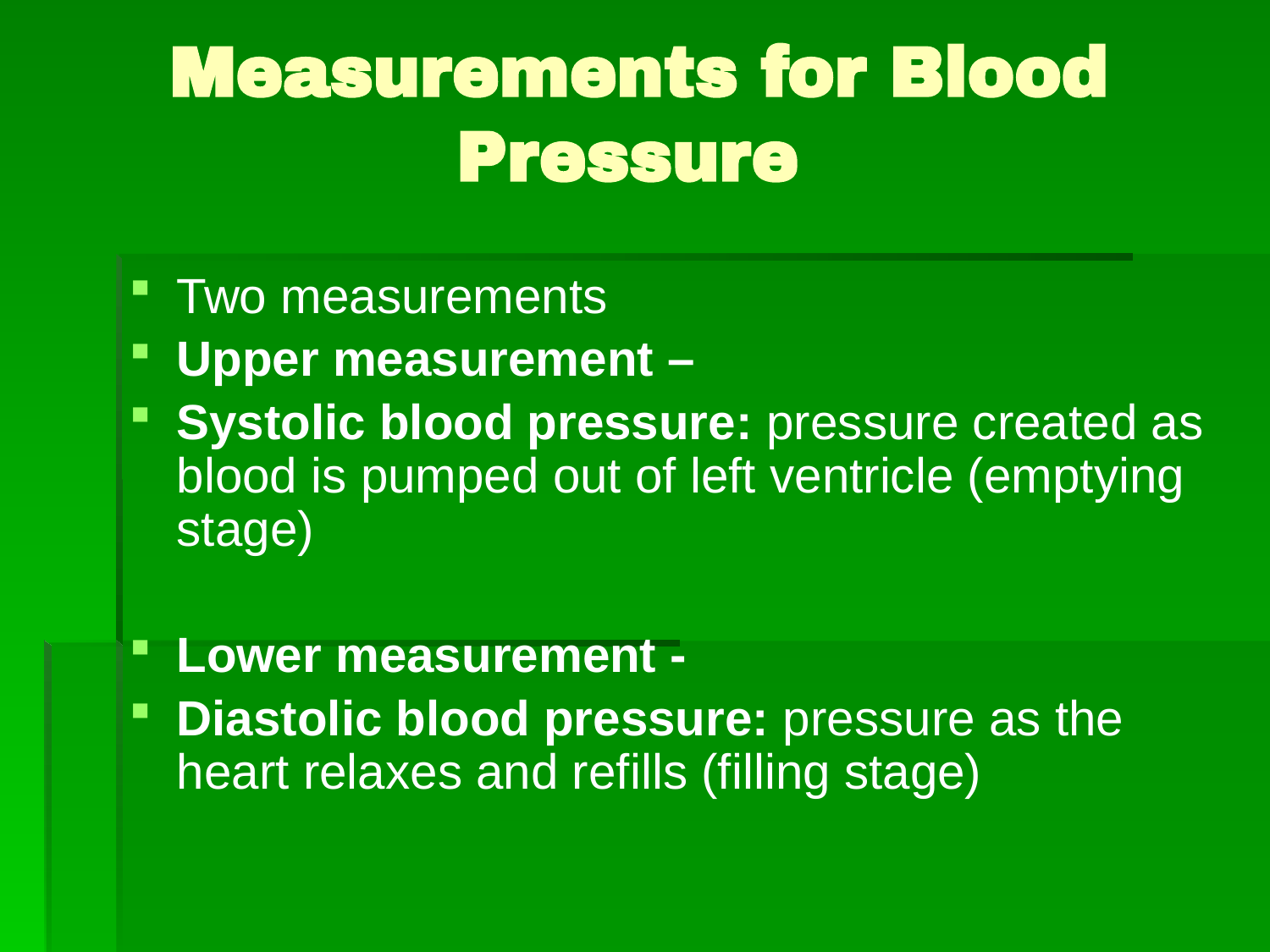

# Measurements for Blood Pressure
Two measurements
Upper measurement –
Systolic blood pressure: pressure created as blood is pumped out of left ventricle (emptying stage)

Lower measurement -
Diastolic blood pressure: pressure as the heart relaxes and refills (filling stage)